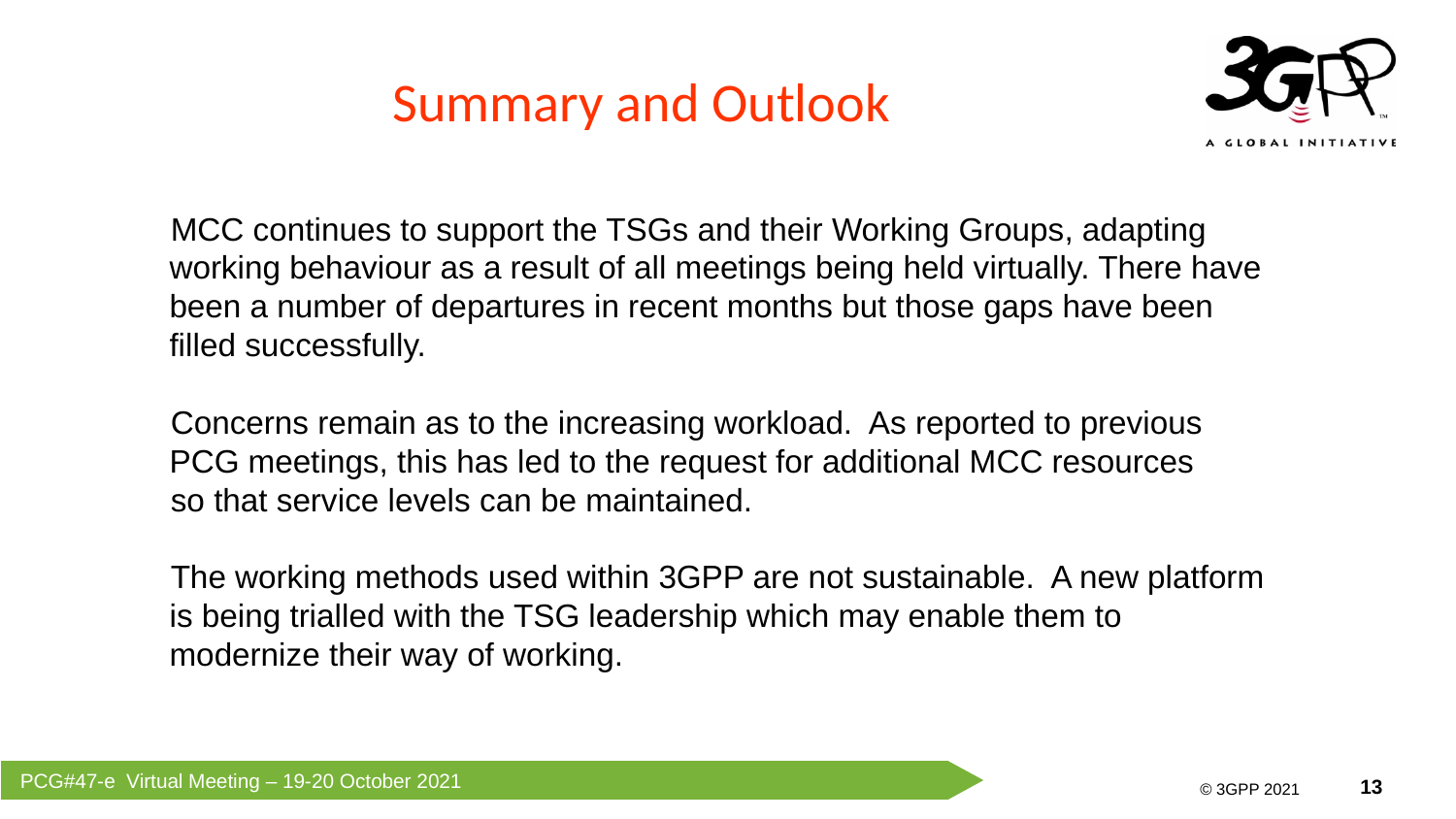

# Summary and Outlook

MCC continues to support the TSGs and their Working Groups, adapting working behaviour as a result of all meetings being held virtually. There have been a number of departures in recent months but those gaps have been filled successfully.

Concerns remain as to the increasing workload.  As reported to previous PCG meetings, this has led to the request for additional MCC resources
so that service levels can be maintained.

The working methods used within 3GPP are not sustainable.  A new platform is being trialled with the TSG leadership which may enable them to modernize their way of working.